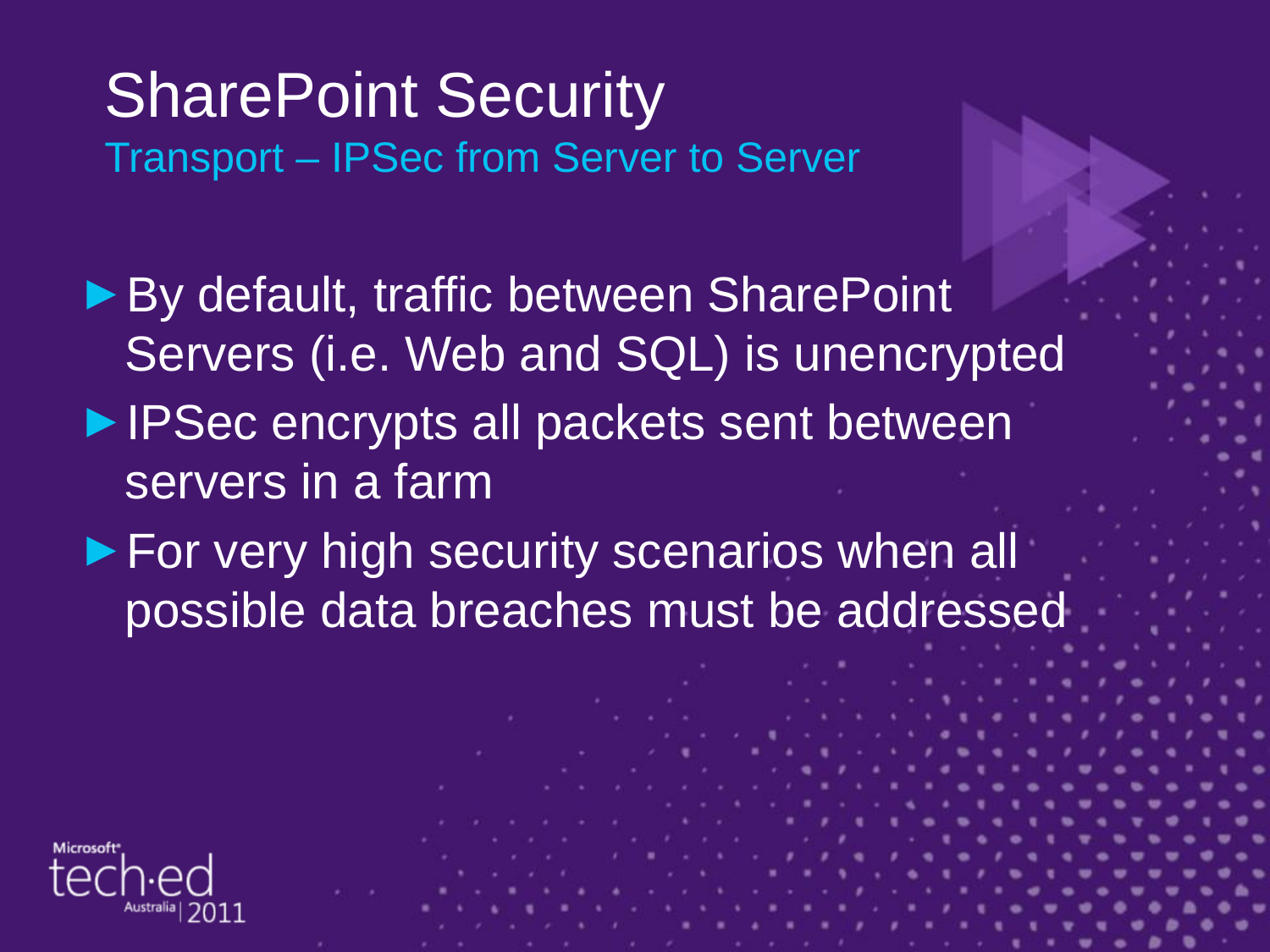

# SharePoint Security Transport – IPSec from Server to Server
By default, traffic between SharePoint Servers (i.e. Web and SQL) is unencrypted
IPSec encrypts all packets sent between servers in a farm
For very high security scenarios when all possible data breaches must be addressed